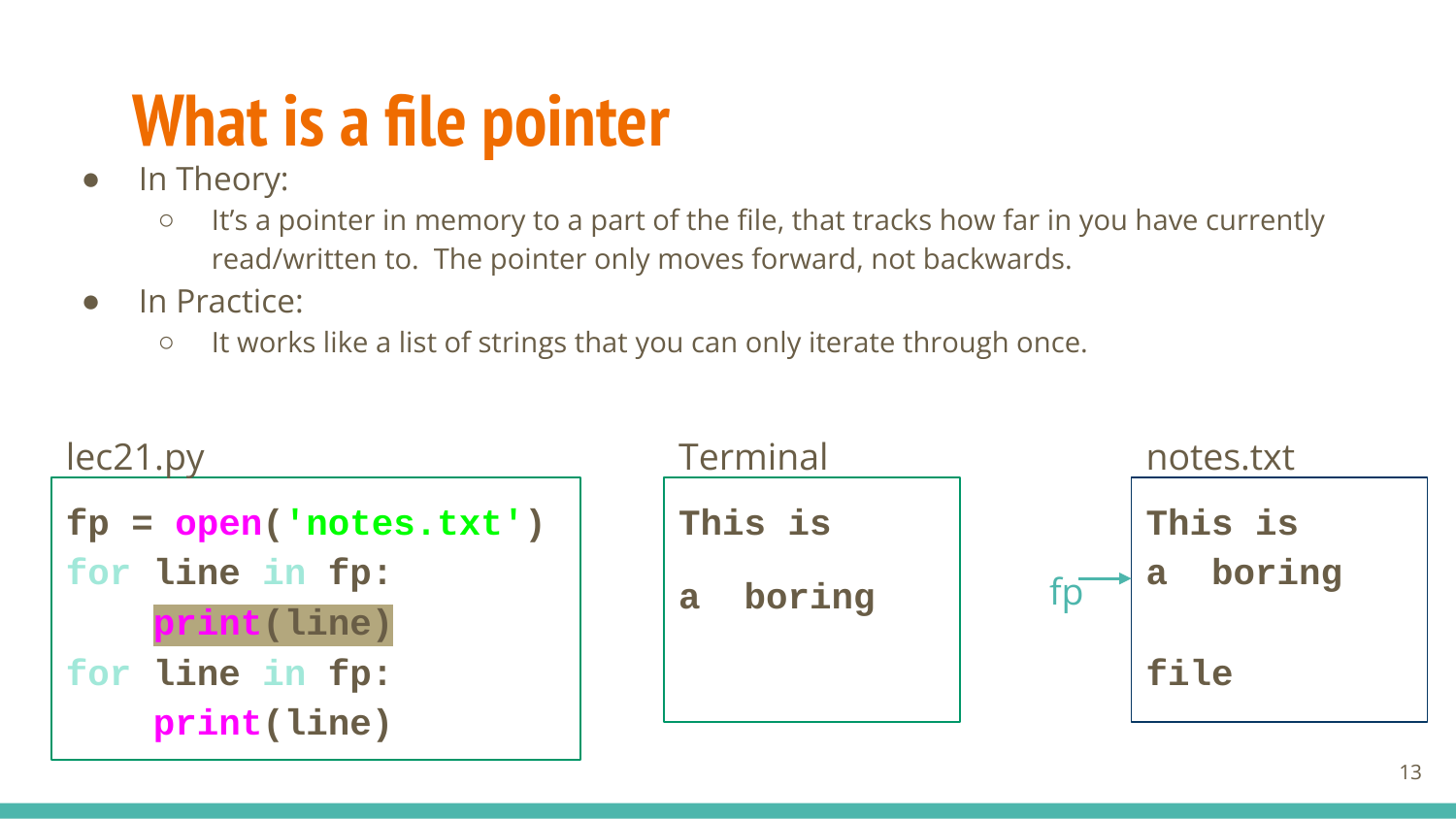

# What is a file pointer
In Theory:
It’s a pointer in memory to a part of the file, that tracks how far in you have currently read/written to.  The pointer only moves forward, not backwards.
In Practice:
It works like a list of strings that you can only iterate through once.

lec21.py

Terminal
notes.txt

fp = open('notes.txt')
for line in fp:
    print(line)
for line in fp:
    print(line)

This is
a  boring
This is
a  boring

file

fp

13